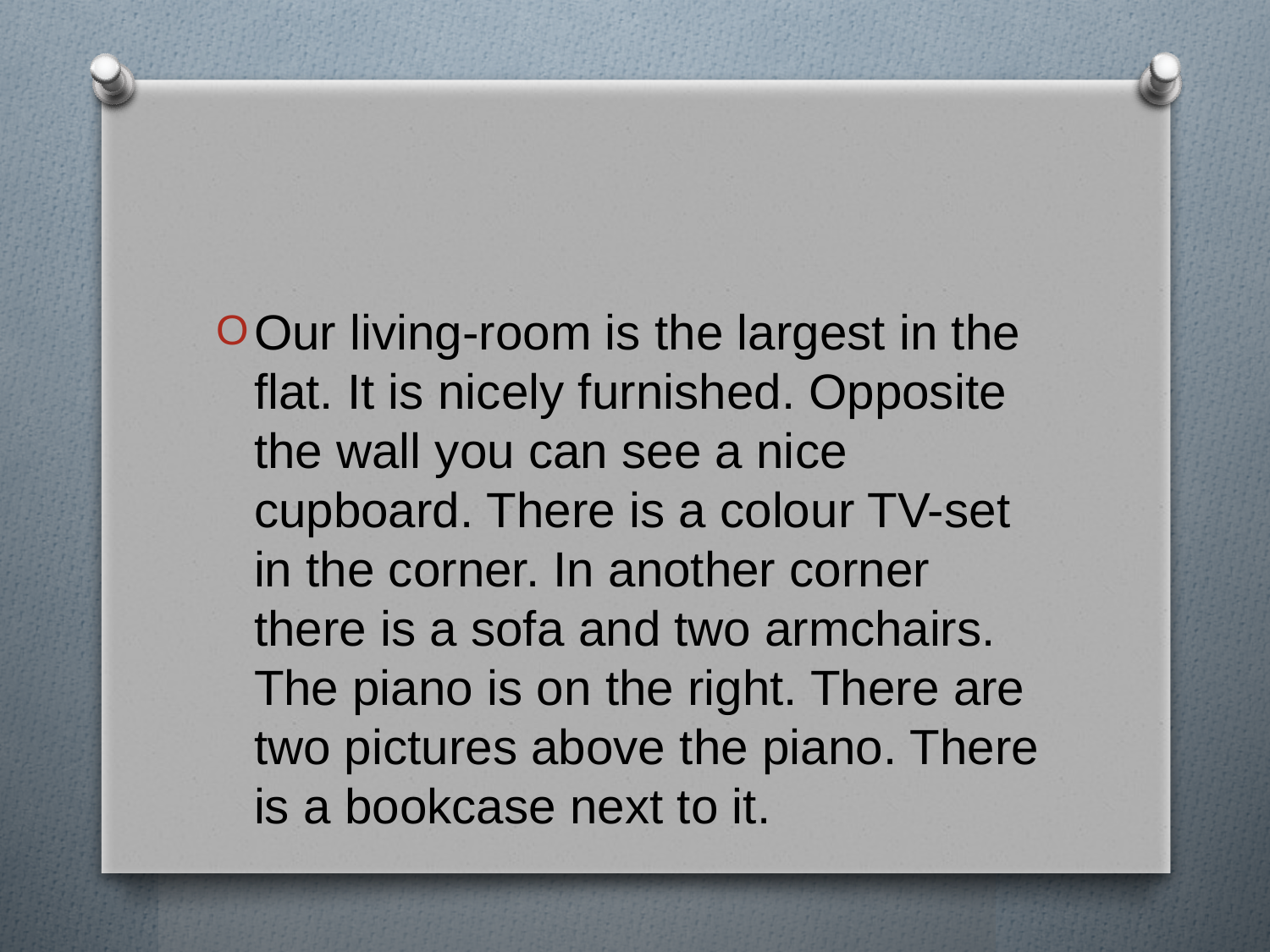

#
Our living-room is the largest in the flat. It is nicely furnished. Opposite the wall you can see a nice cupboard. There is a colour TV-set in the corner. In another corner there is a sofa and two armchairs. The piano is on the right. There are two pictures above the piano. There is a bookcase next to it.